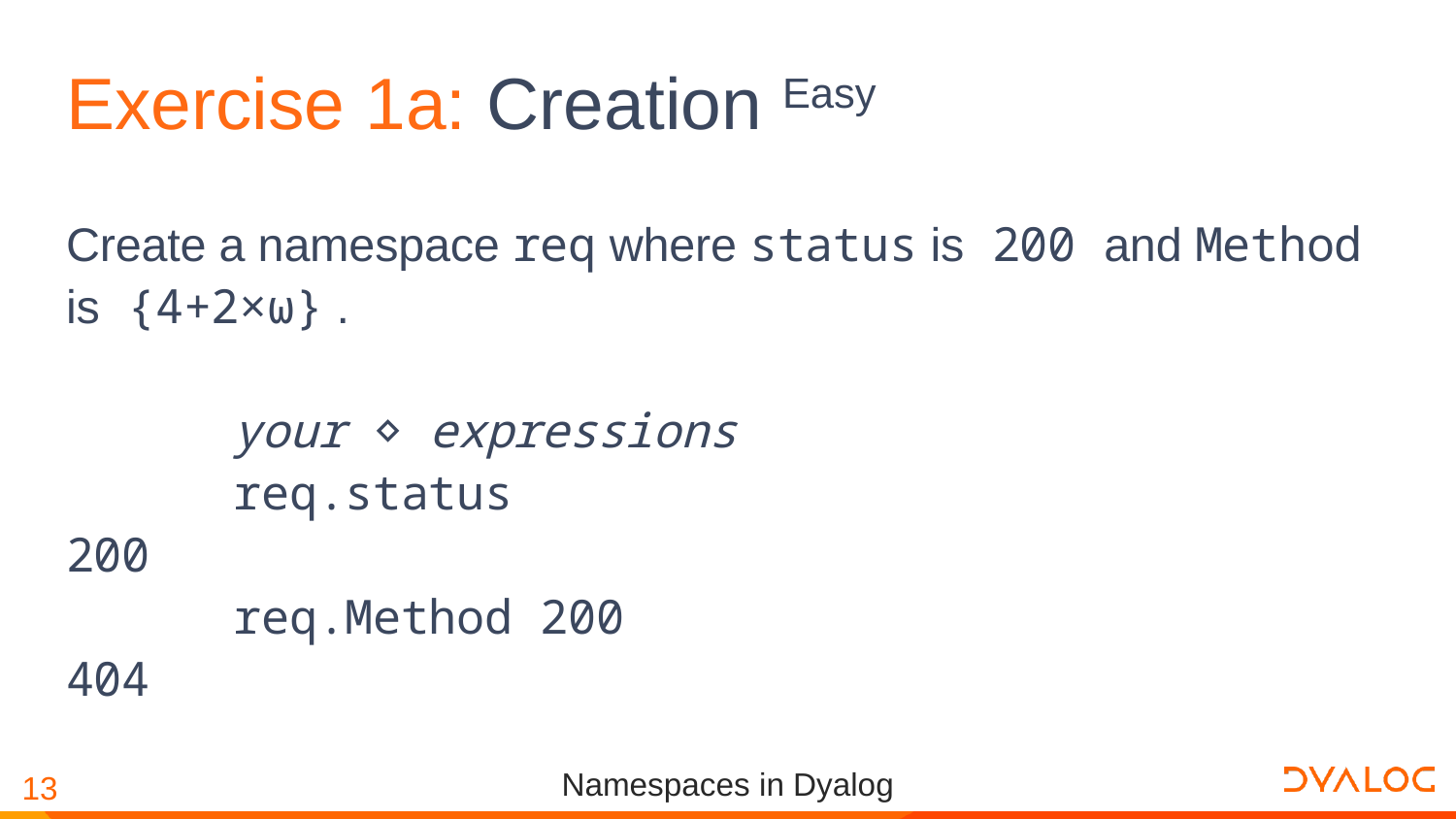

# Exercise 1a: Creation Easy
Create a namespace req where status is 200 and Method is {4+2×⍵} .

      your ⋄ expressions
      req.status
200
      req.Method 200
404